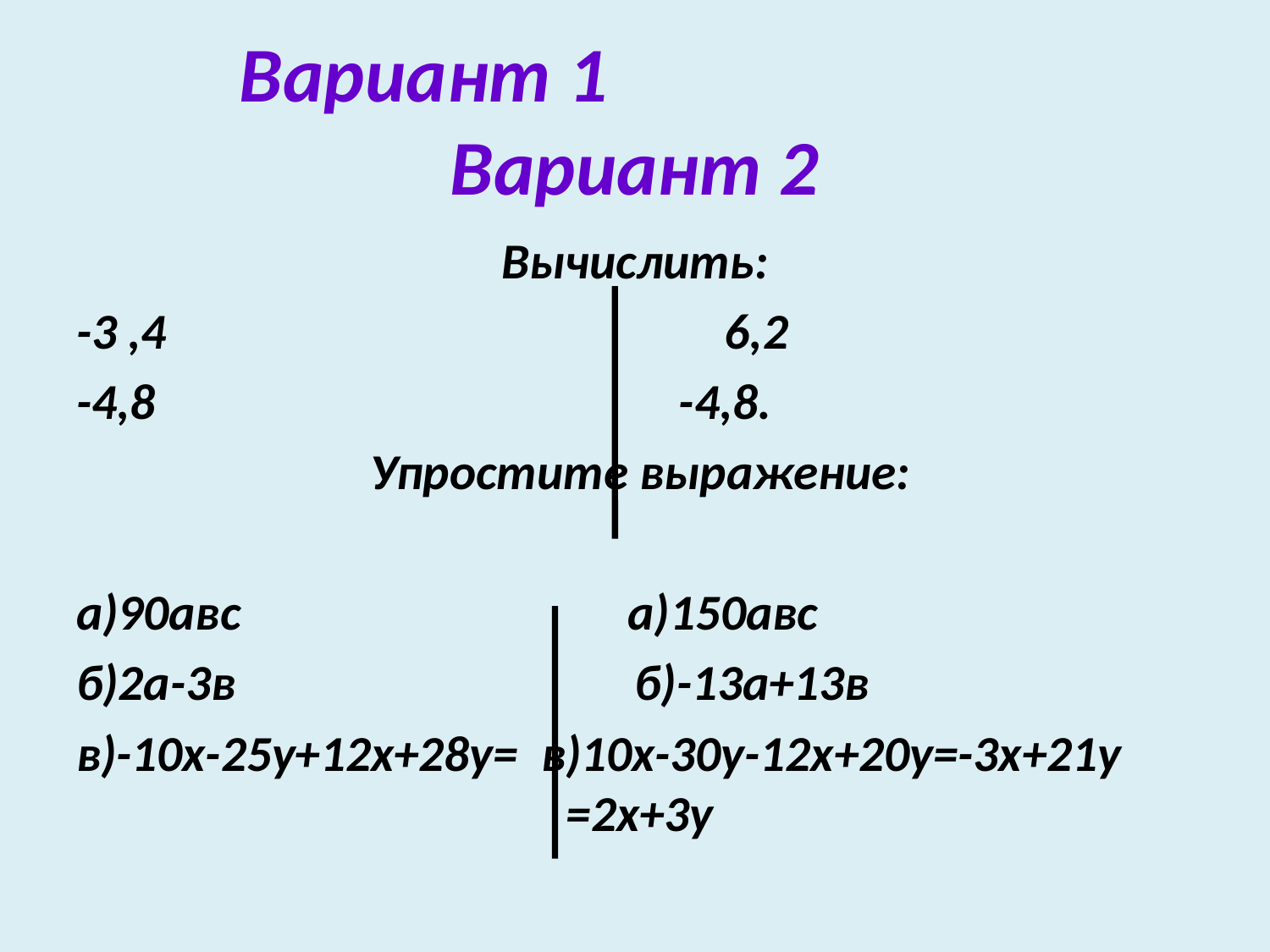

# Вариант 1                         Вариант 2
Вычислить:
-3 ,4                                                 6,2
-4,8                                              -4,8.
 Упростите выражение:

а)90авс                                  а)150авс
б)2а-3в                                   б)-13а+13в
в)-10х-25у+12х+28у=  в)10х-30у-12х+20у=-3х+21у                                              =2х+3у